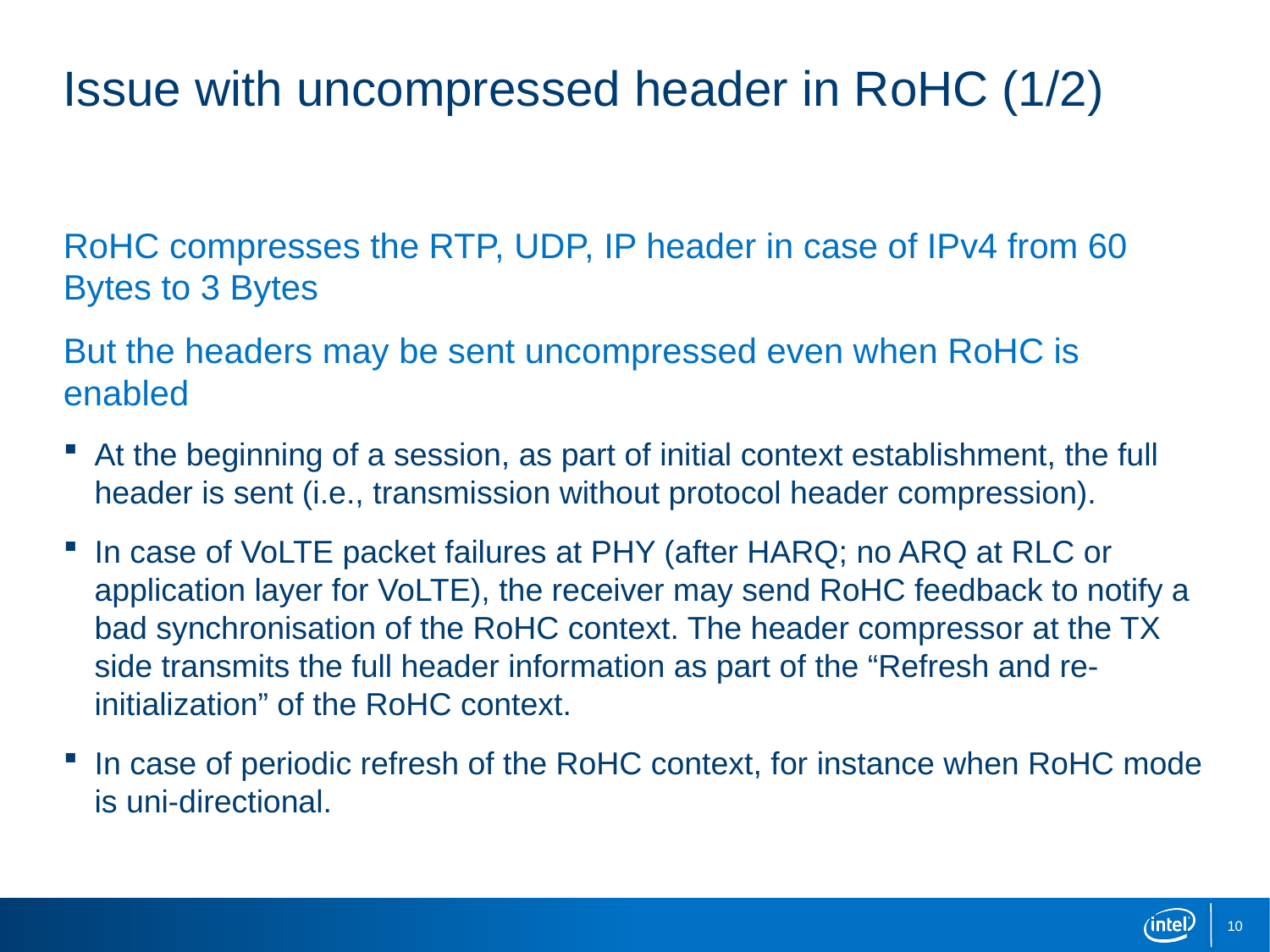

# Issue with uncompressed header in RoHC (1/2)
RoHC compresses the RTP, UDP, IP header in case of IPv4 from 60 Bytes to 3 Bytes
But the headers may be sent uncompressed even when RoHC is enabled
At the beginning of a session, as part of initial context establishment, the full header is sent (i.e., transmission without protocol header compression).
In case of VoLTE packet failures at PHY (after HARQ; no ARQ at RLC or application layer for VoLTE), the receiver may send RoHC feedback to notify a bad synchronisation of the RoHC context. The header compressor at the TX side transmits the full header information as part of the “Refresh and re-initialization” of the RoHC context.
In case of periodic refresh of the RoHC context, for instance when RoHC mode is uni-directional.

10